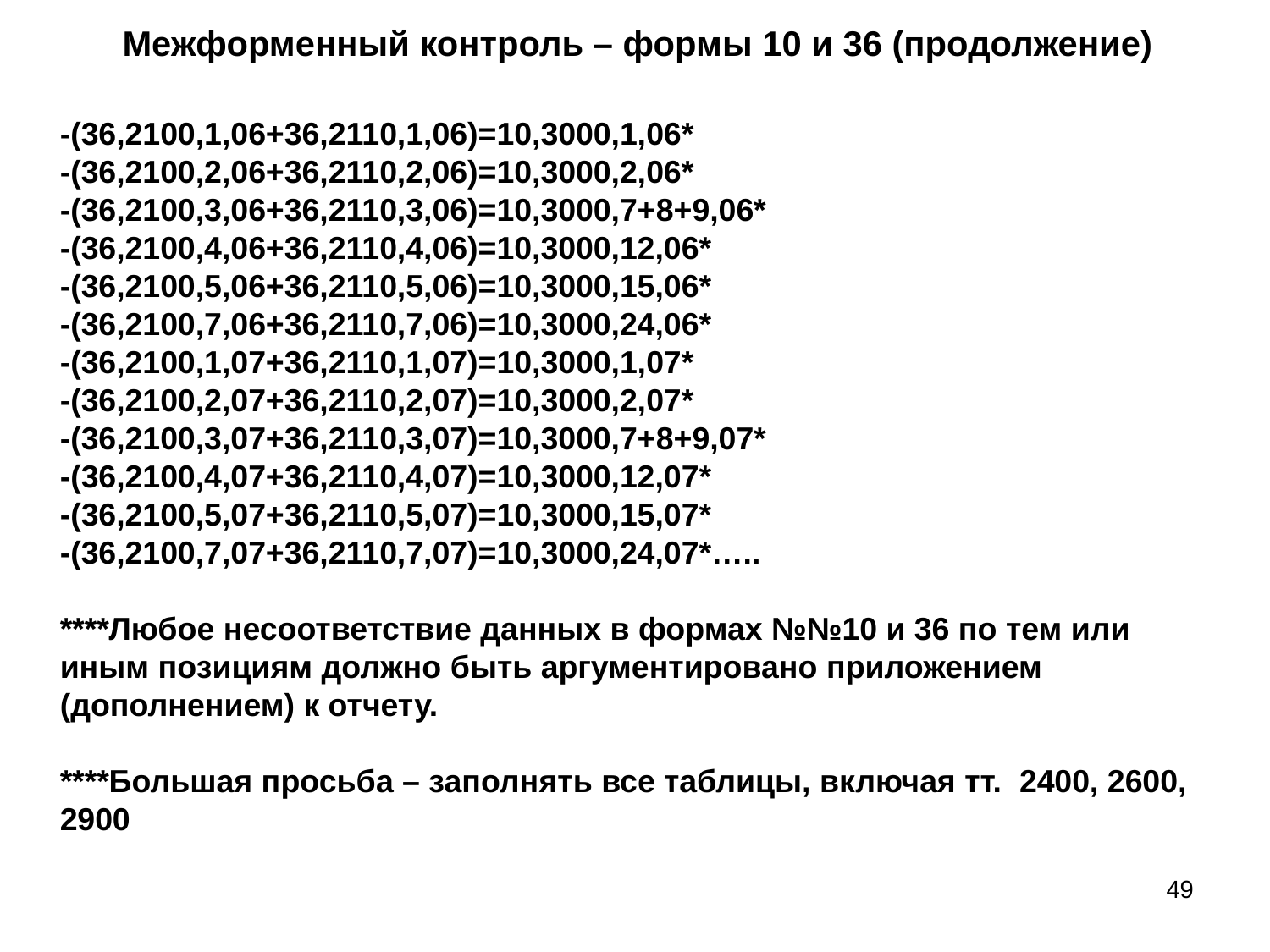

Межформенный контроль – формы 10 и 36 (продолжение)
-(36,2100,1,06+36,2110,1,06)=10,3000,1,06*
-(36,2100,2,06+36,2110,2,06)=10,3000,2,06*
-(36,2100,3,06+36,2110,3,06)=10,3000,7+8+9,06*
-(36,2100,4,06+36,2110,4,06)=10,3000,12,06*
-(36,2100,5,06+36,2110,5,06)=10,3000,15,06*
-(36,2100,7,06+36,2110,7,06)=10,3000,24,06*
-(36,2100,1,07+36,2110,1,07)=10,3000,1,07*
-(36,2100,2,07+36,2110,2,07)=10,3000,2,07*
-(36,2100,3,07+36,2110,3,07)=10,3000,7+8+9,07*
-(36,2100,4,07+36,2110,4,07)=10,3000,12,07*
-(36,2100,5,07+36,2110,5,07)=10,3000,15,07*
-(36,2100,7,07+36,2110,7,07)=10,3000,24,07*…..

****Любое несоответствие данных в формах №№10 и 36 по тем или иным позициям должно быть аргументировано приложением (дополнением) к отчету.

****Большая просьба – заполнять все таблицы, включая тт.  2400, 2600, 2900

49